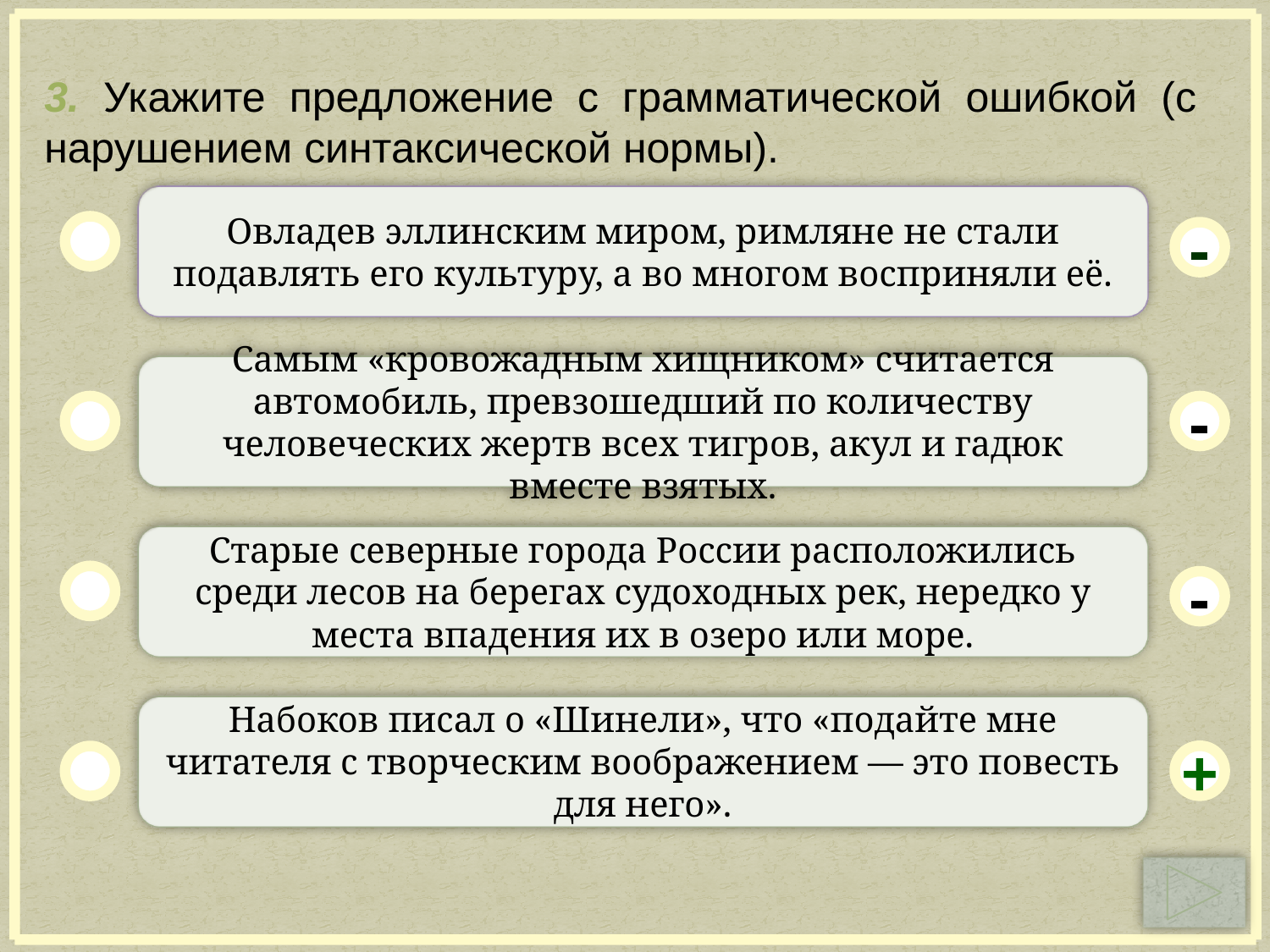

3. Укажите предложение с грамматической ошибкой (с нарушением синтаксической нормы).

Овладев эллинским миром, римляне не стали подавлять его культуру, а во многом восприняли её.

-
Самым «кровожадным хищником» считается автомобиль, превзошедший по количеству человеческих жертв всех тигров, акул и гадюк вместе взятых.

-
Старые северные города России расположились среди лесов на берегах судоходных рек, нередко у места впадения их в озеро или море.

-
Набоков писал о «Шинели», что «подайте мне читателя с творческим воображением — это повесть для него».
+